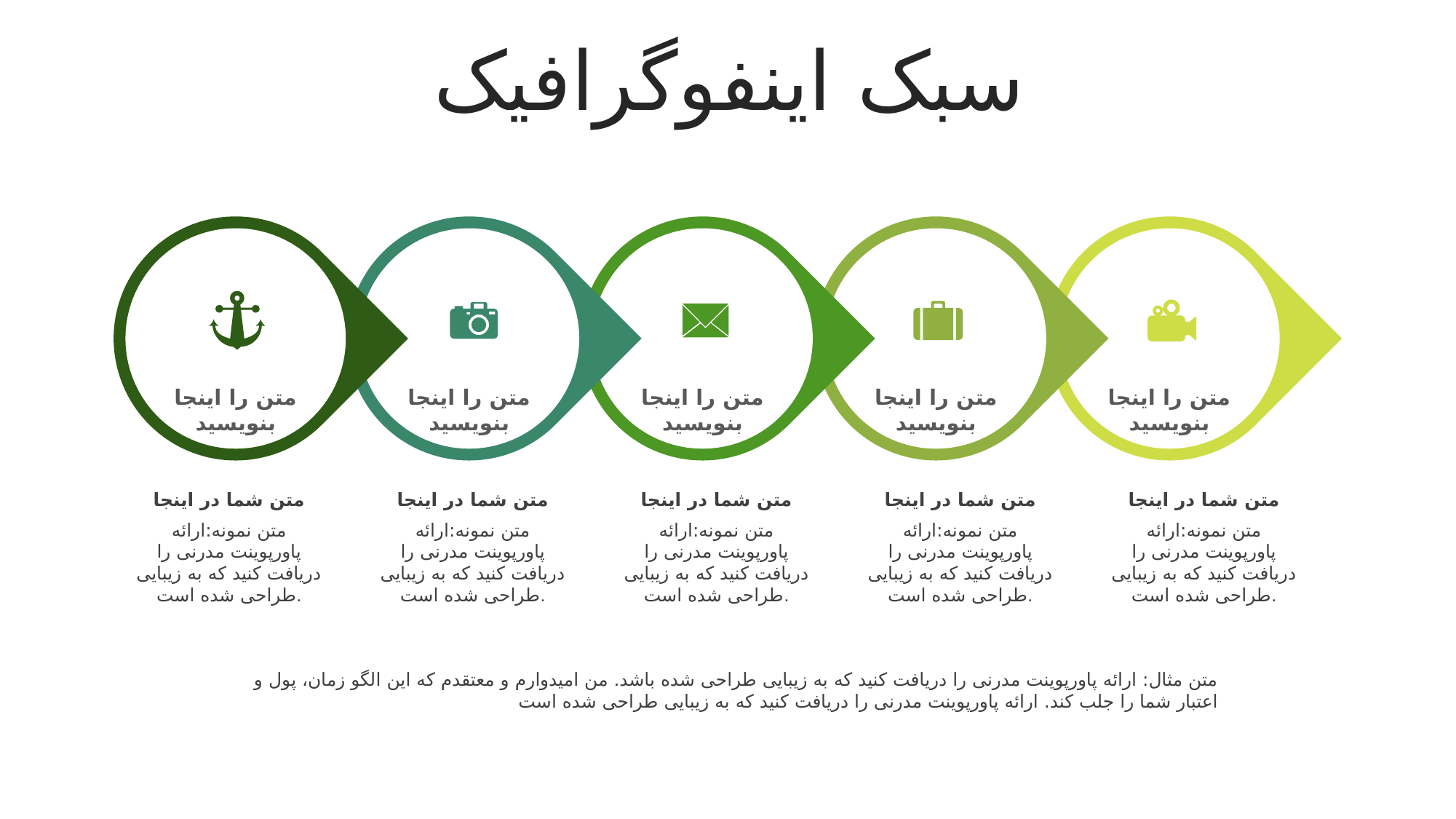

سبک اینفوگرافیک

متن را اینجا بنویسید
متن را اینجا بنویسید
متن را اینجا بنویسید
متن را اینجا بنویسید
متن را اینجا بنویسید
متن شما در اینجا
متن نمونه:ارائه پاورپوینت مدرنی را دریافت کنید که به زیبایی طراحی شده است.
متن شما در اینجا
متن نمونه:ارائه پاورپوینت مدرنی را دریافت کنید که به زیبایی طراحی شده است.
متن شما در اینجا
متن نمونه:ارائه پاورپوینت مدرنی را دریافت کنید که به زیبایی طراحی شده است.
متن شما در اینجا
متن نمونه:ارائه پاورپوینت مدرنی را دریافت کنید که به زیبایی طراحی شده است.
متن شما در اینجا
متن نمونه:ارائه پاورپوینت مدرنی را دریافت کنید که به زیبایی طراحی شده است.
متن مثال: ارائه پاورپوینت مدرنی را دریافت کنید که به زیبایی طراحی شده باشد. من امیدوارم و معتقدم که این الگو زمان، پول و اعتبار شما را جلب کند. ارائه پاورپوینت مدرنی را دریافت کنید که به زیبایی طراحی شده است